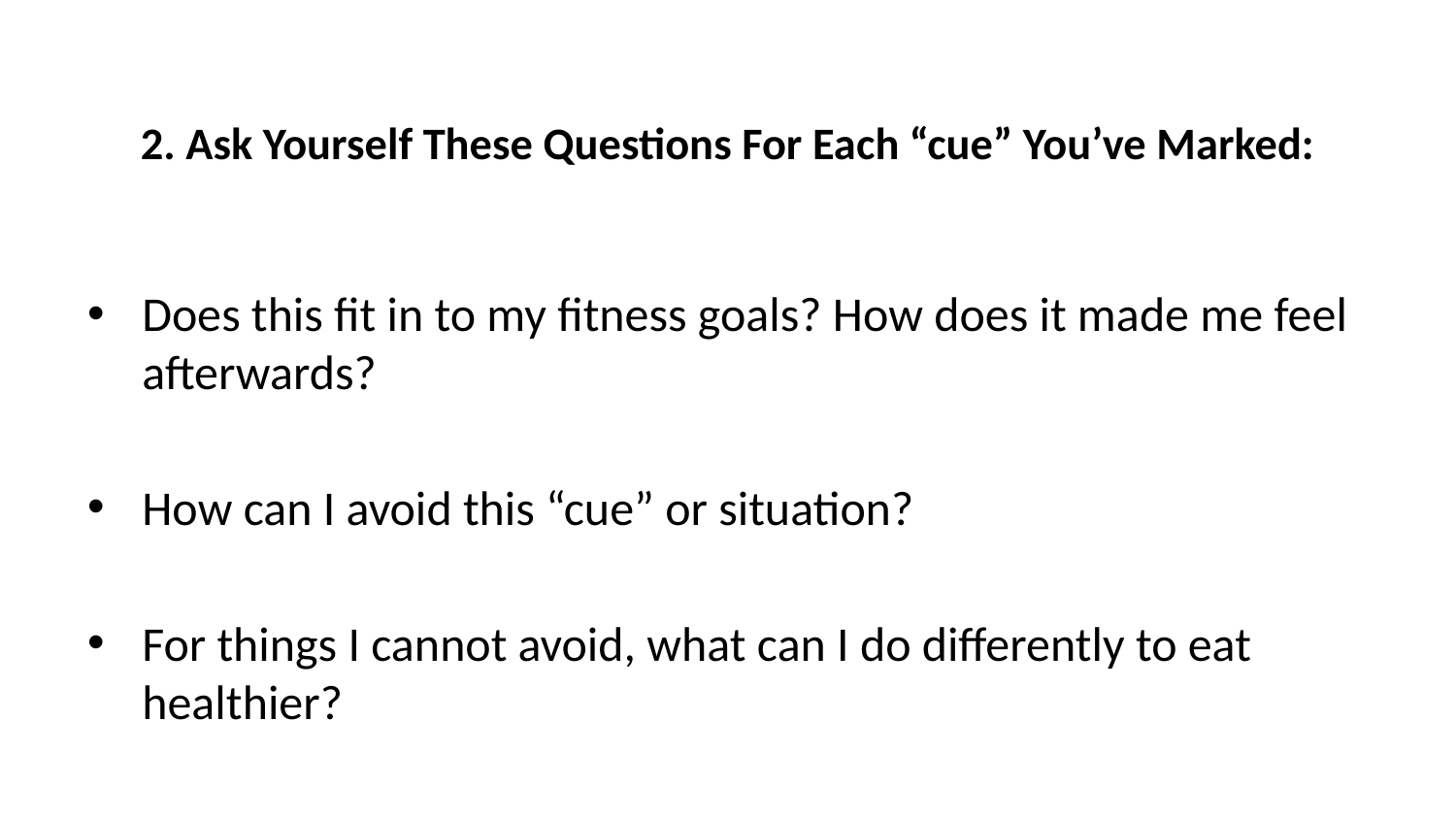

# 2. Ask Yourself These Questions For Each “cue” You’ve Marked:
Does this fit in to my fitness goals? How does it made me feel afterwards?

How can I avoid this “cue” or situation?

For things I cannot avoid, what can I do differently to eat healthier?